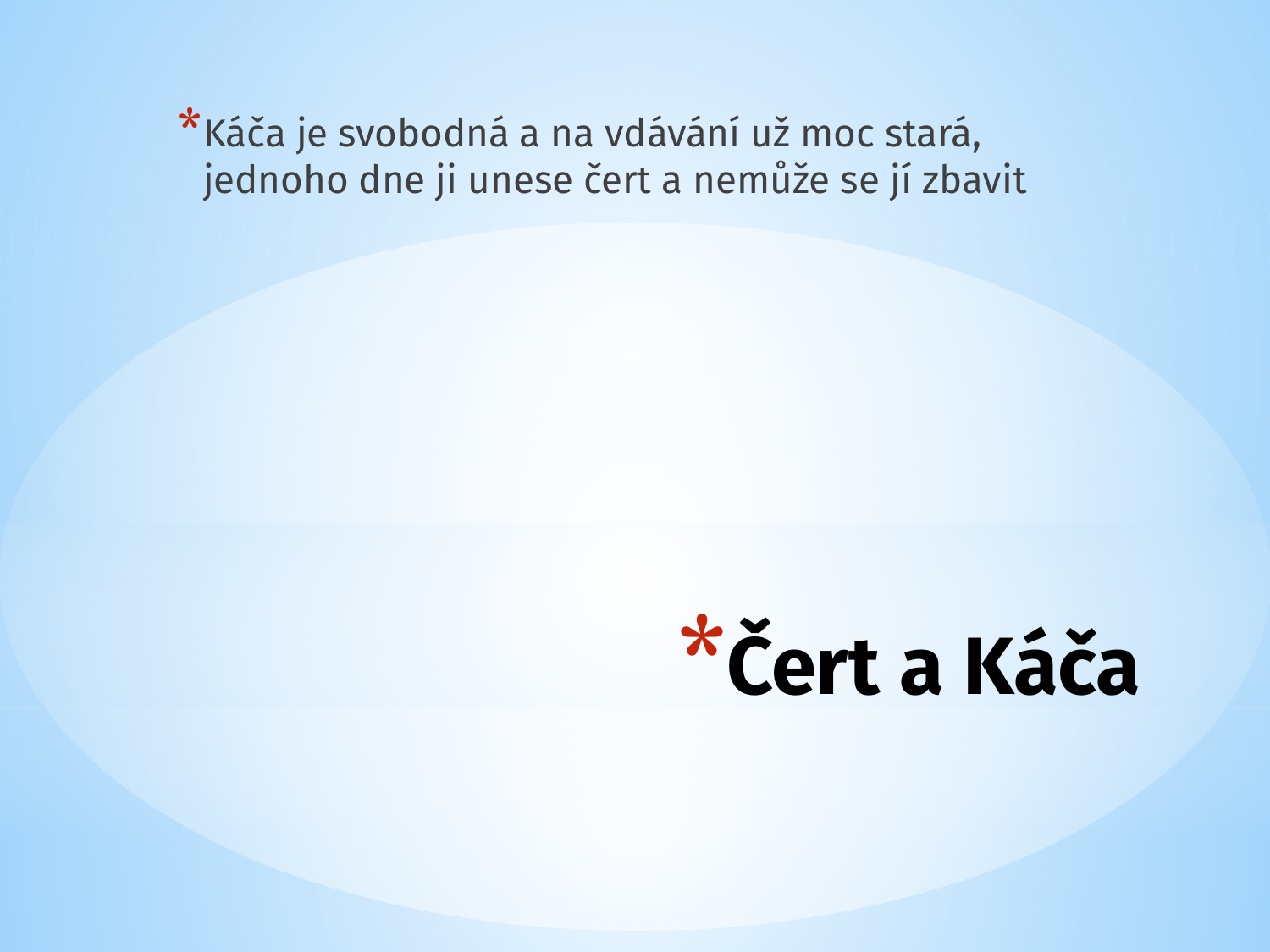

Káča je svobodná a na vdávání už moc stará, jednoho dne ji unese čert a nemůže se jí zbavit
# Čert a Káča